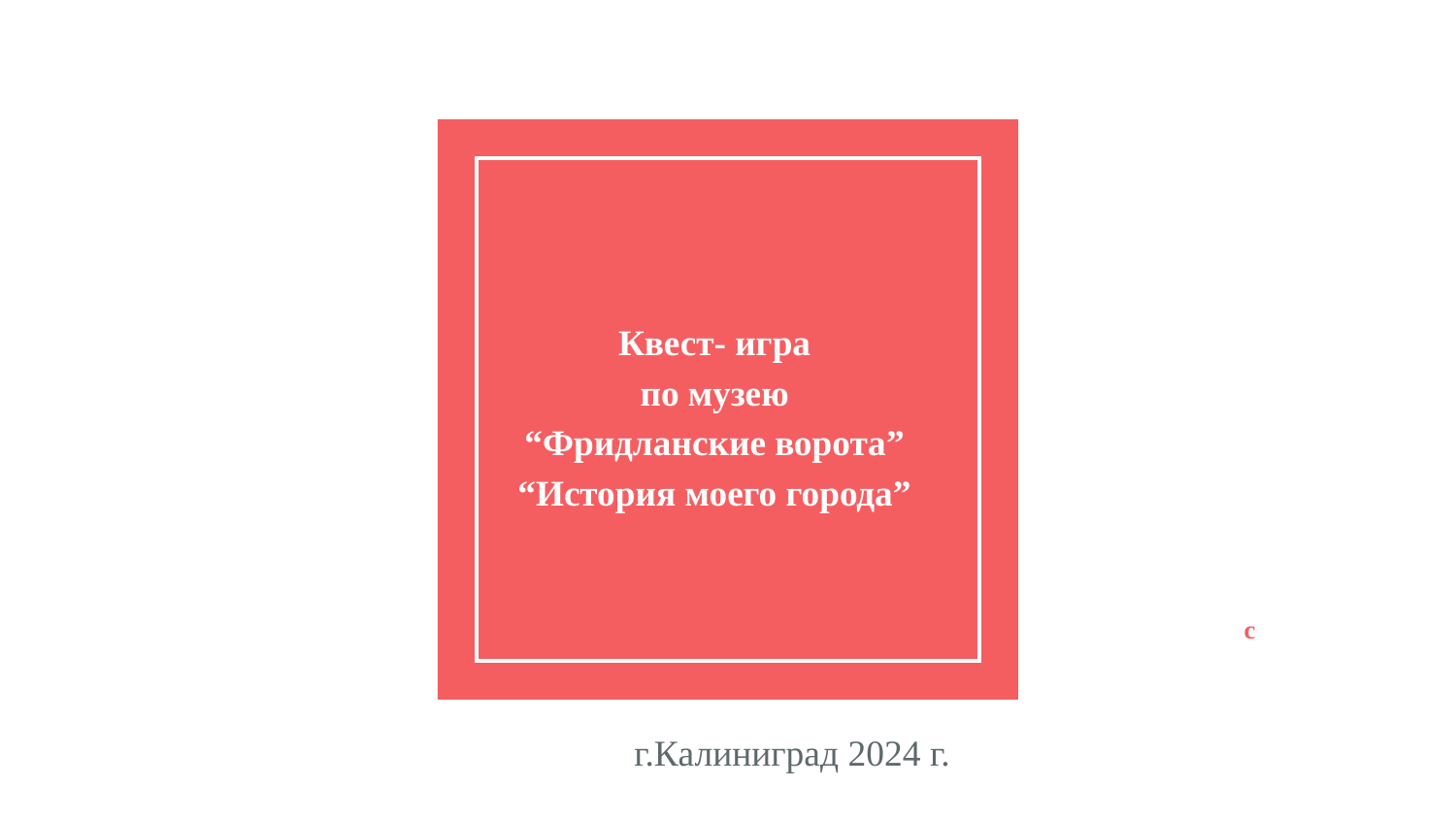

# Квест- игра
 по музею
“Фридланские ворота”
“История моего города”

с
г.Калиниград 2024 г.